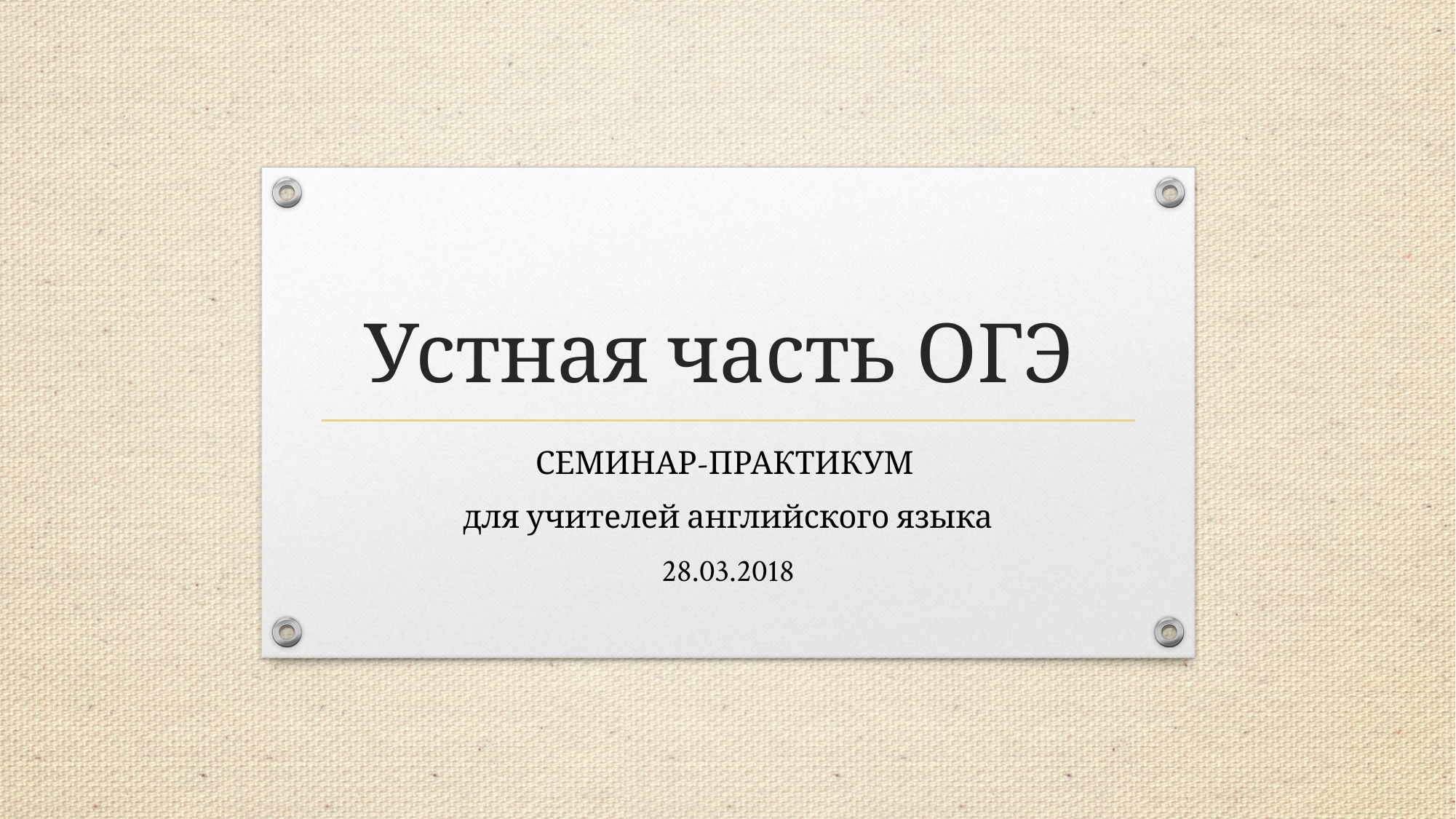

# Устная часть ОГЭ
СЕМИНАР-ПРАКТИКУМ
для учителей английского языка
28.03.2018